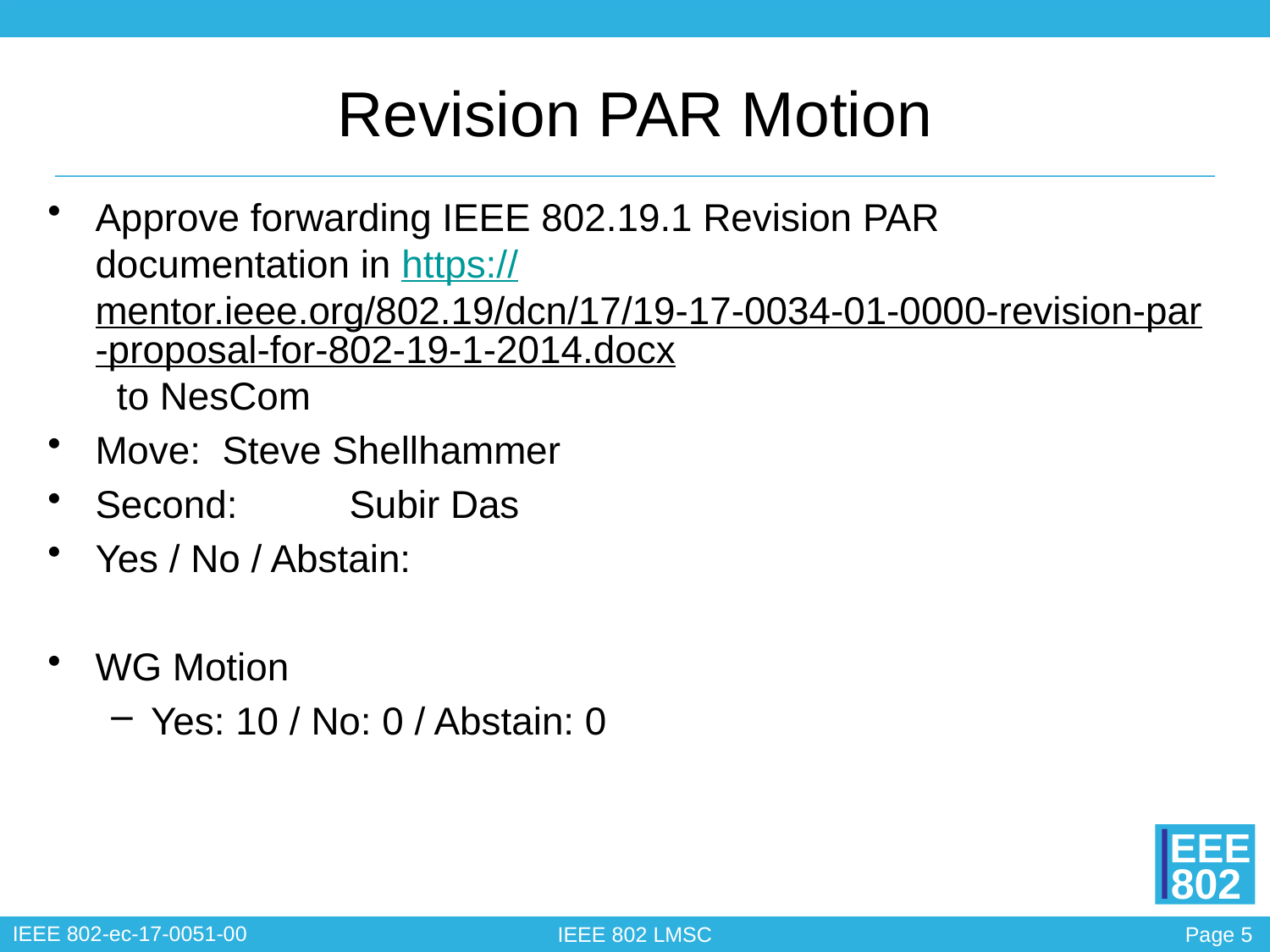

# Revision PAR Motion
Approve forwarding IEEE 802.19.1 Revision PAR documentation in https://mentor.ieee.org/802.19/dcn/17/19-17-0034-01-0000-revision-par-proposal-for-802-19-1-2014.docx  to NesCom
Move:	Steve Shellhammer
Second:	Subir Das
Yes / No / Abstain:

WG Motion
Yes: 10 / No: 0 / Abstain: 0